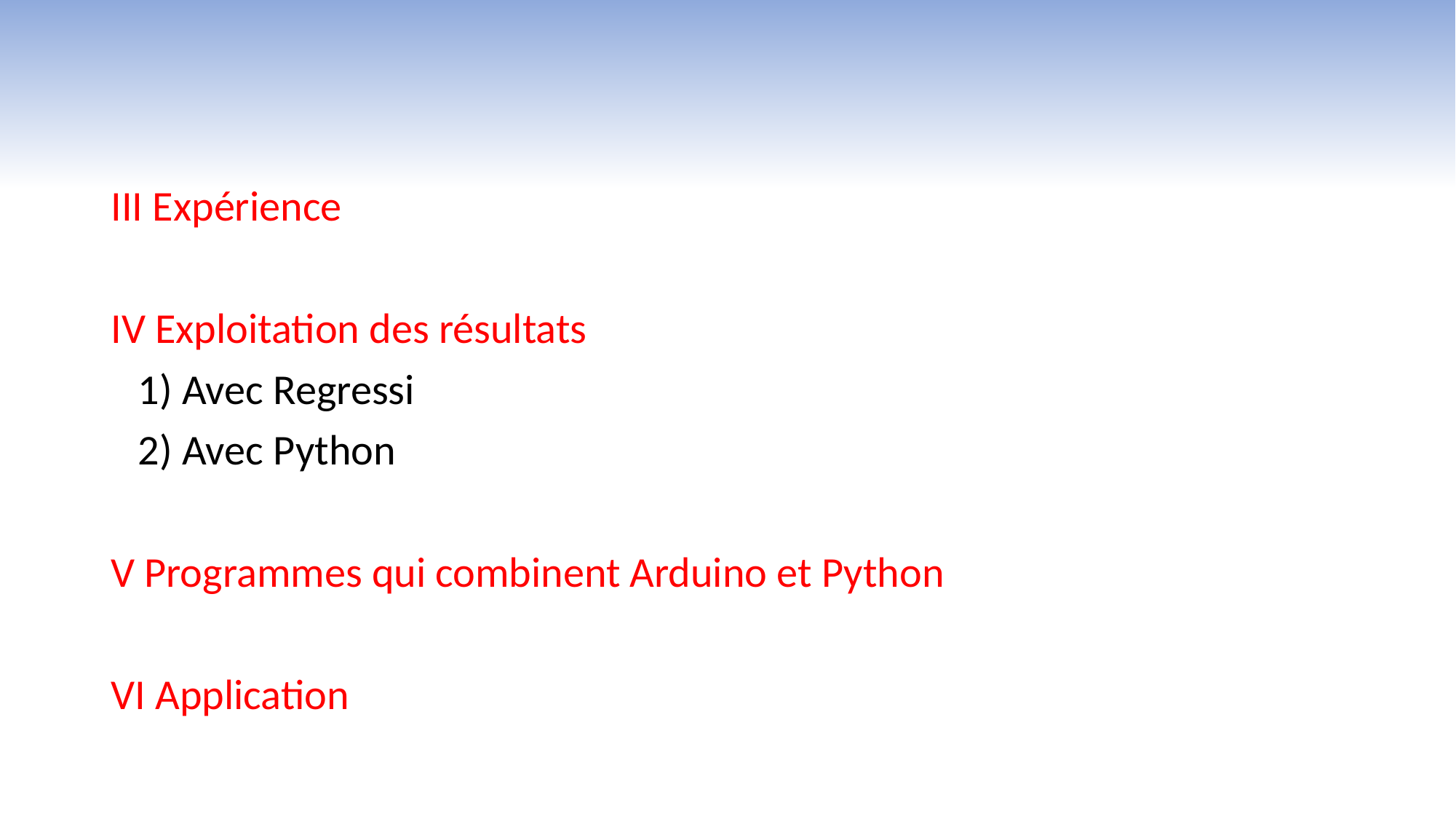

III Expérience

IV Exploitation des résultats
	1) Avec Regressi
	2) Avec Python

V Programmes qui combinent Arduino et Python

VI Application